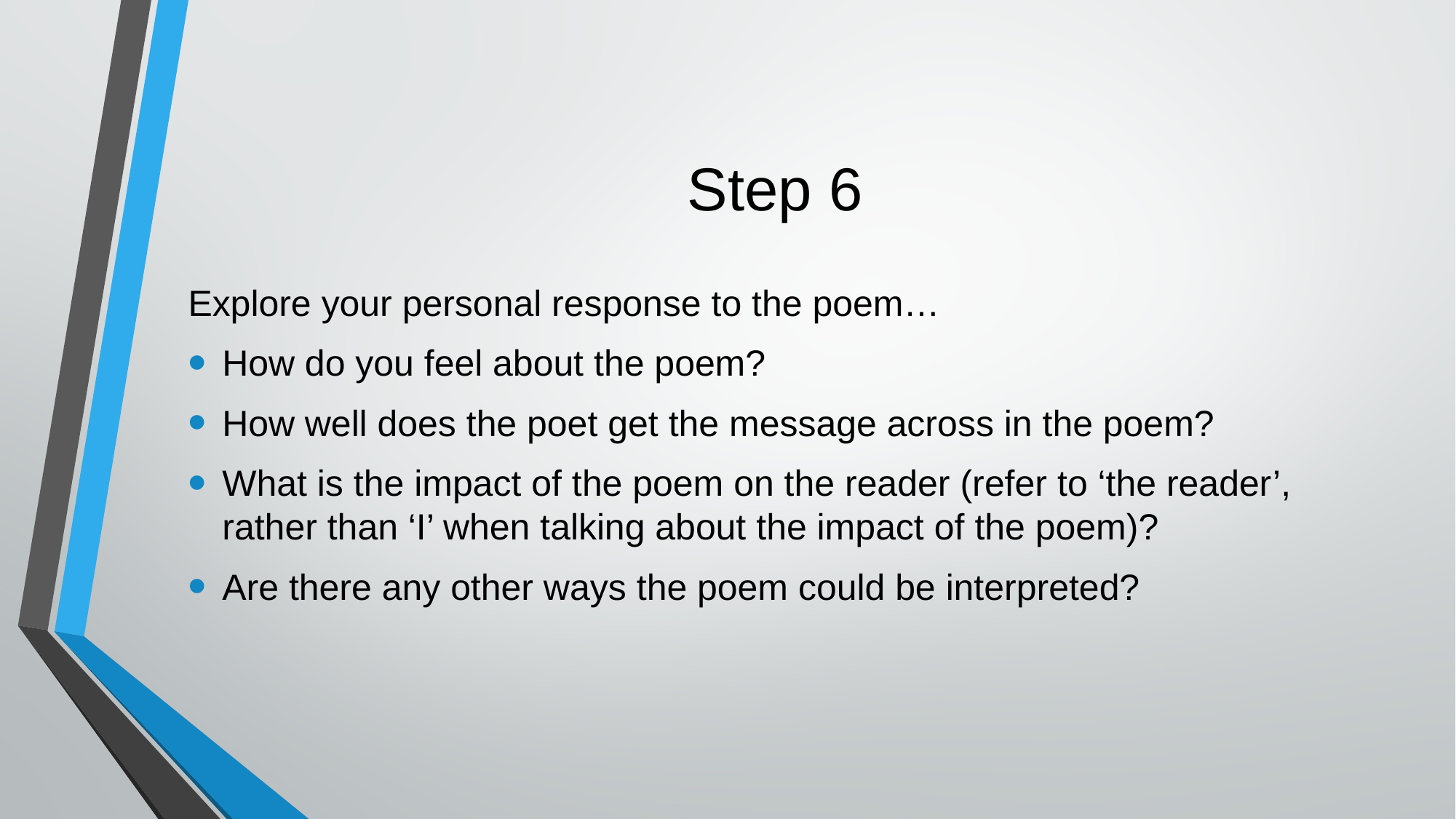

# Step 6
Explore your personal response to the poem…
How do you feel about the poem?
How well does the poet get the message across in the poem?
What is the impact of the poem on the reader (refer to ‘the reader’, rather than ‘I’ when talking about the impact of the poem)?
Are there any other ways the poem could be interpreted?